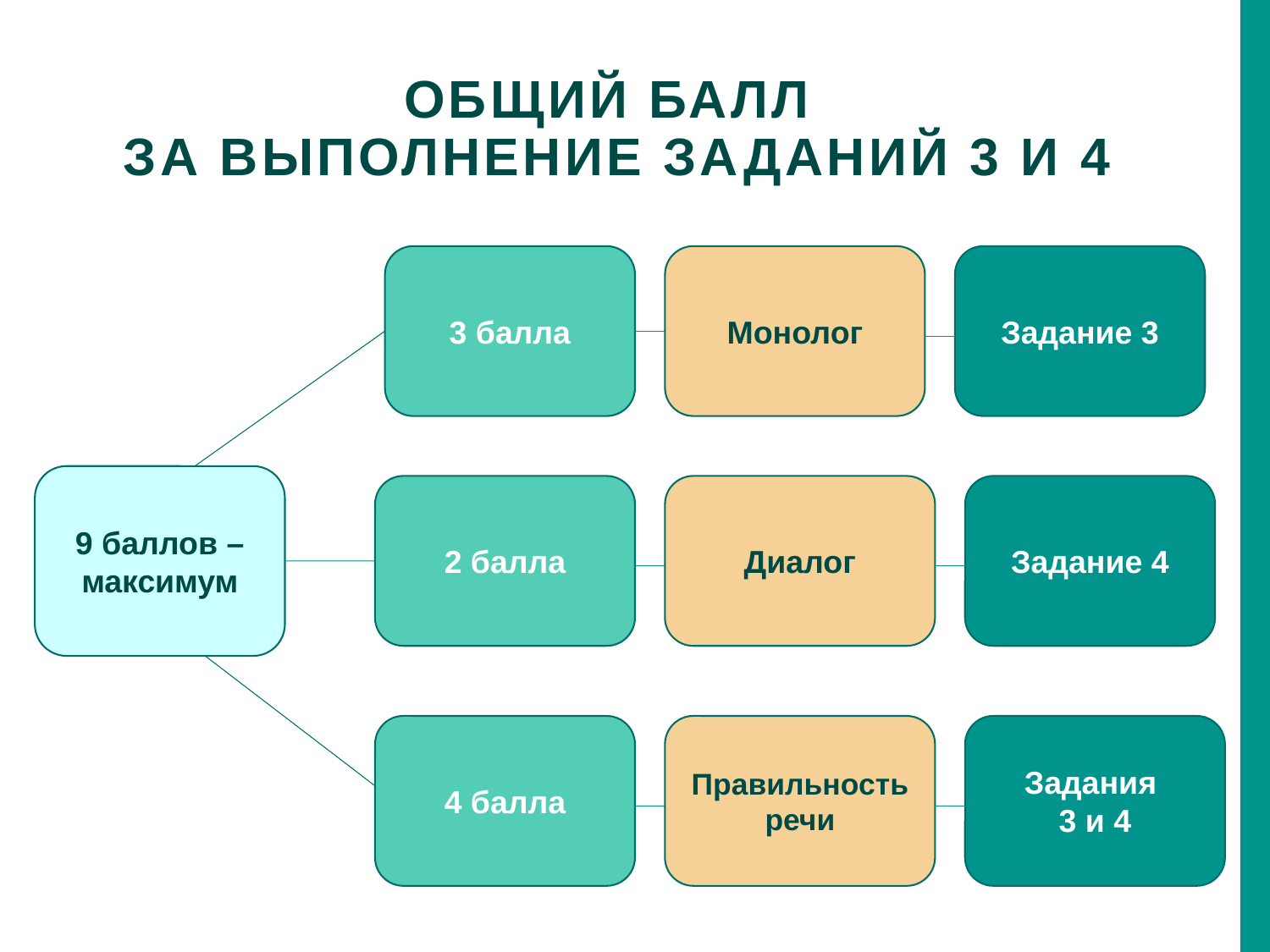

# Общий балл за выполнение заданий 3 и 4
3 балла
Монолог
Задание 3
9 баллов – максимум
2 балла
Диалог
Задание 4
4 балла
Правильность речи
Задания
3 и 4